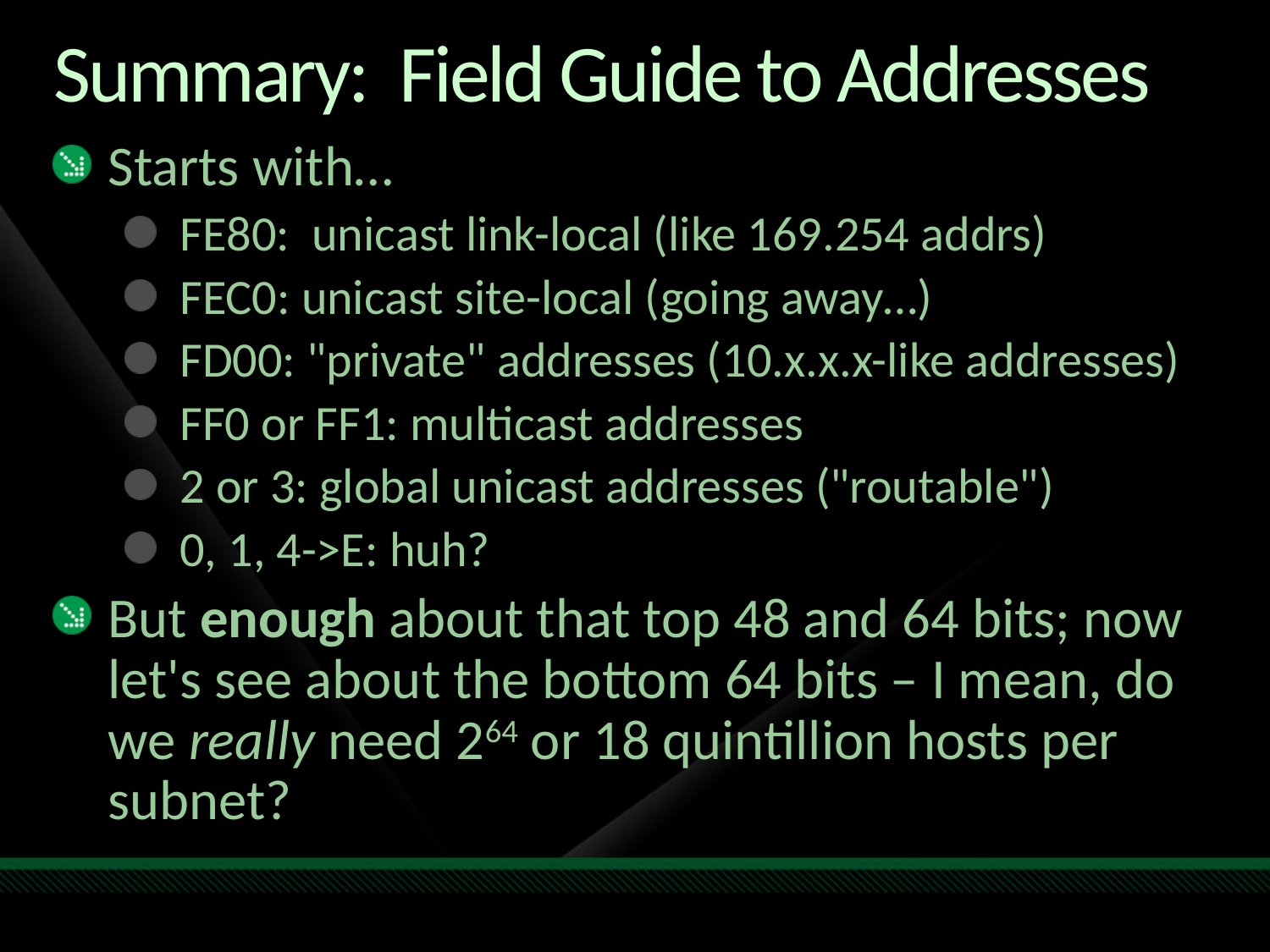

# Summary:  Field Guide to Addresses
Starts with…
FE80:  unicast link-local (like 169.254 addrs)
FEC0: unicast site-local (going away…)
FD00: "private" addresses (10.x.x.x-like addresses)
FF0 or FF1: multicast addresses
2 or 3: global unicast addresses ("routable")
0, 1, 4->E: huh?
But enough about that top 48 and 64 bits; now let's see about the bottom 64 bits – I mean, do we really need 264 or 18 quintillion hosts per subnet?